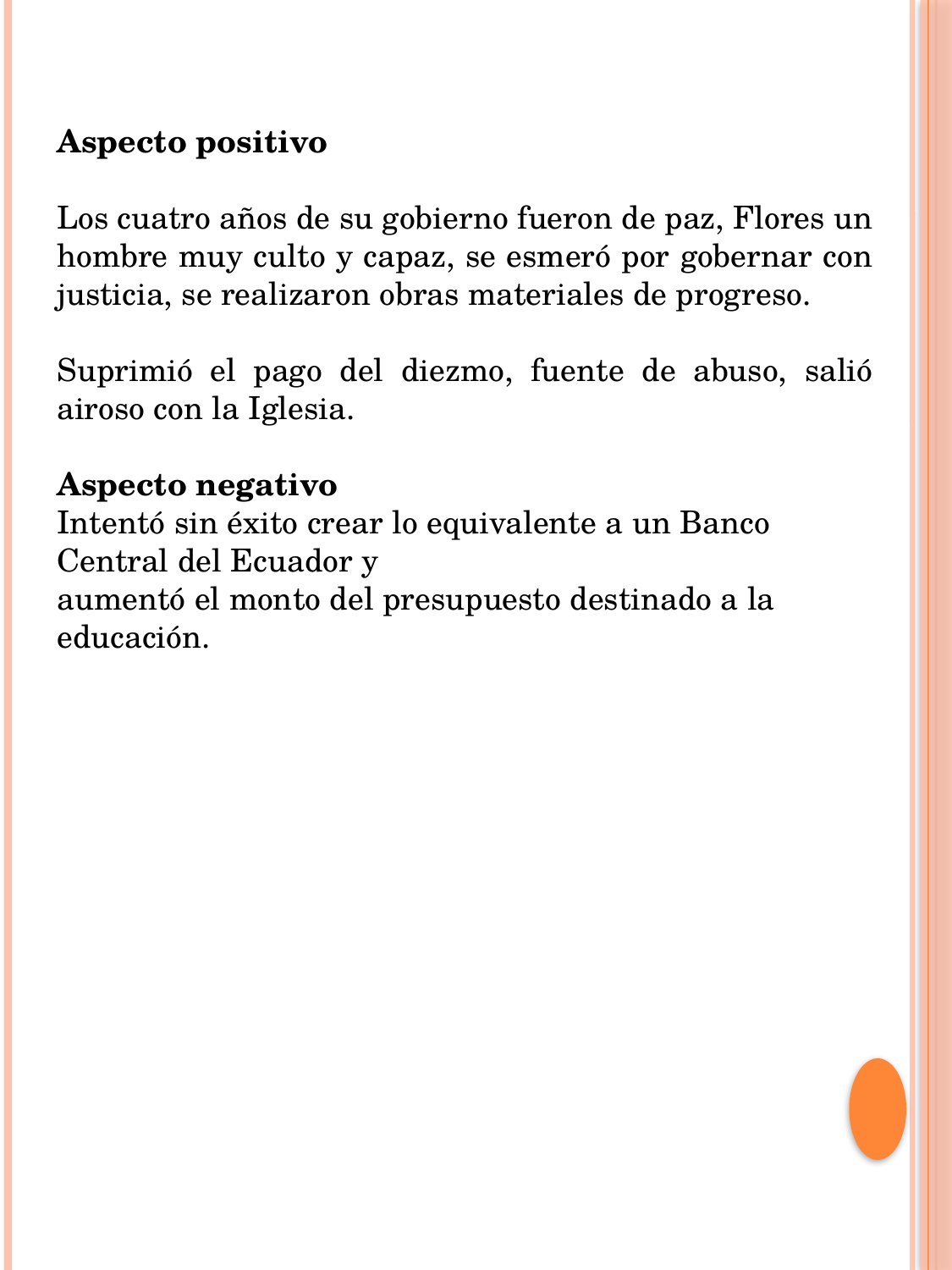

Aspecto positivo

Los cuatro años de su gobierno fueron de paz, Flores un hombre muy culto y capaz, se esmeró por gobernar con justicia, se realizaron obras materiales de progreso.

Suprimió el pago del diezmo, fuente de abuso, salió airoso con la Iglesia.

Aspecto negativo
Intentó sin éxito crear lo equivalente a un Banco Central del Ecuador y
aumentó el monto del presupuesto destinado a la educación.